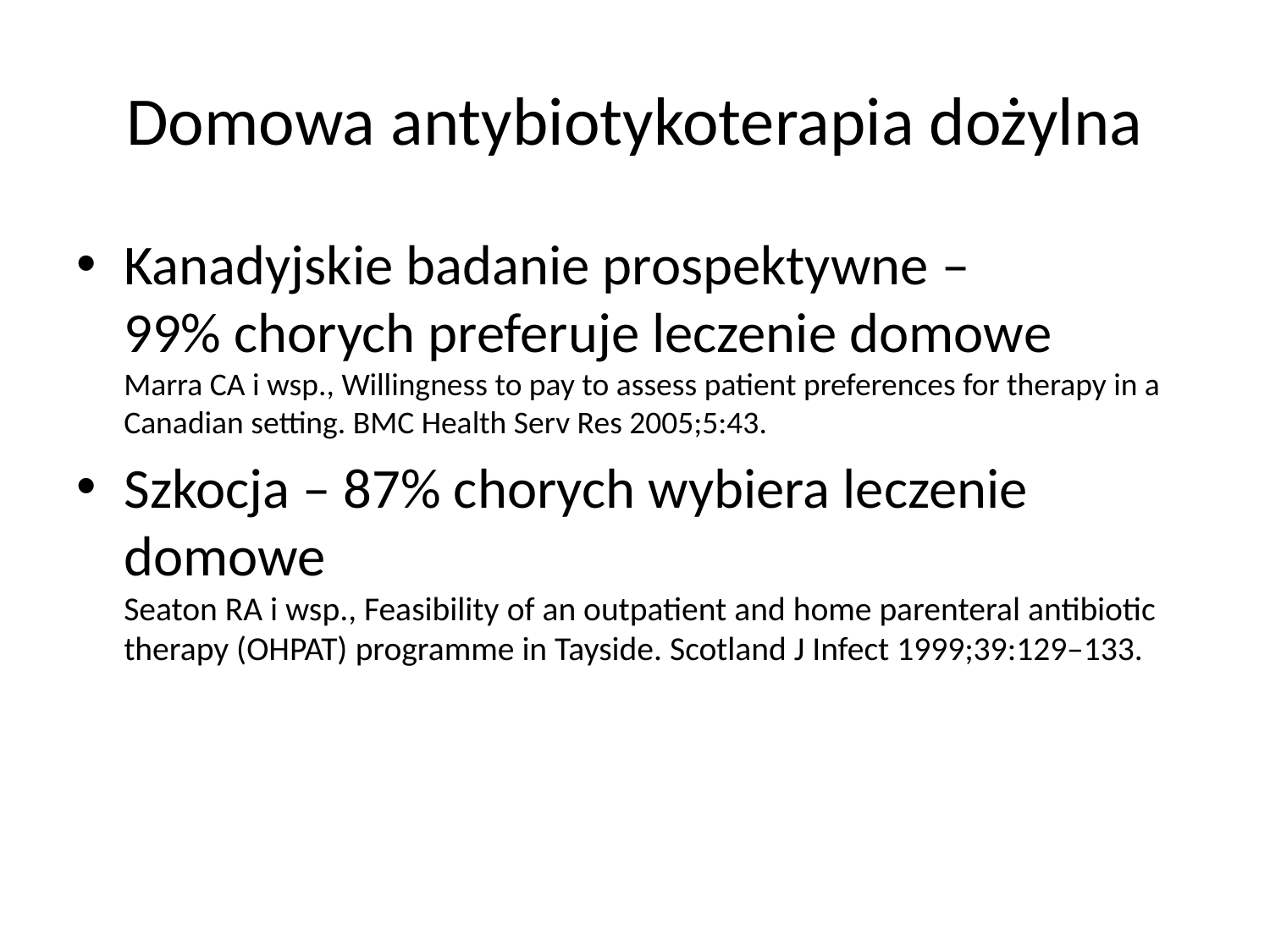

# Domowa antybiotykoterapia dożylna
Kanadyjskie badanie prospektywne –
99% chorych preferuje leczenie domowe
Marra CA i wsp., Willingness to pay to assess patient preferences for therapy in a Canadian setting. BMC Health Serv Res 2005;5:43.
Szkocja – 87% chorych wybiera leczenie domowe
Seaton RA i wsp., Feasibility of an outpatient and home parenteral antibiotic therapy (OHPAT) programme in Tayside. Scotland J Infect 1999;39:129–133.